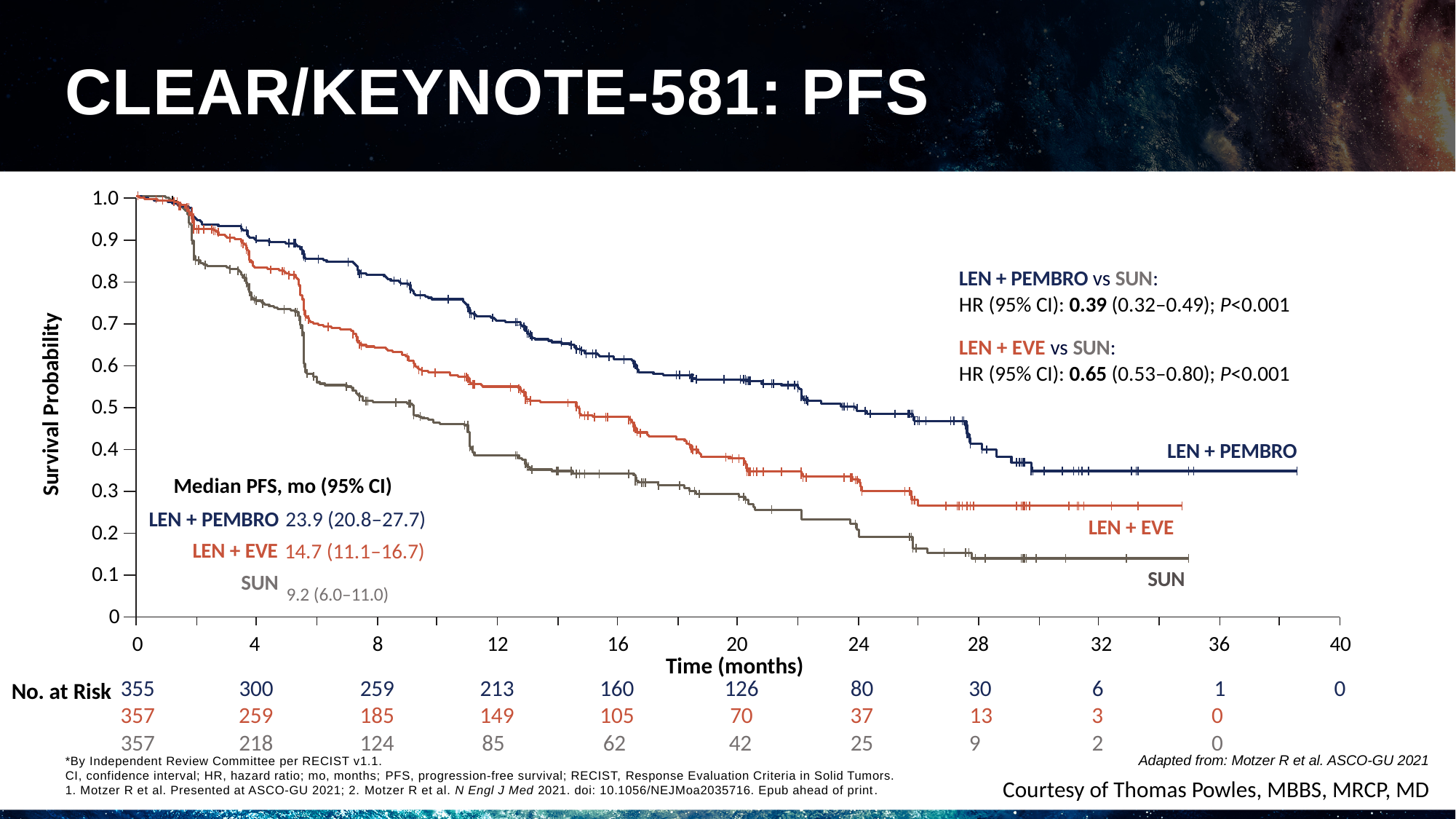

# CLEAR/KEYNOTE-581: PFS
1.0
0.9
0.8
0.7
0.6
0.5
0.4
0.3
0.2
0.1
0

SUN
9.2 (6.0–11.0)
SUN

LEN + EVE
14.7 (11.1–16.7)
LEN + EVE

LEN + PEMBRO
LEN + PEMBRO
23.9 (20.8–27.7)

LEN + PEMBRO vs SUN:
HR (95% CI): 0.39 (0.32–0.49); P<0.001
Survival Probability

LEN + EVE vs SUN:
HR (95% CI): 0.65 (0.53–0.80); P<0.001

Median PFS, mo (95% CI)

0
4
8
12
16
20
24
28
32
36
40
Time (months)
No. at Risk
| 355 |  | 300 |  | 259 |  | 213 |  | 160 |  | 126 |  | 80 |  | 30 |  | 6 |  | 1 |  | 0 |
| --- | --- | --- | --- | --- | --- | --- | --- | --- | --- | --- | --- | --- | --- | --- | --- | --- | --- | --- | --- | --- |
| 357 |  | 259 |  | 185 |  | 149 |  | 105 |  | 70 |  | 37 |  | 13 |  | 3 |  | 0 |  |  |
| 357 |  | 218 |  | 124 |  | 85 |  | 62 |  | 42 |  | 25 |  | 9 |  | 2 |  | 0 |  |  |
*By Independent Review Committee per RECIST v1.1.
CI, confidence interval; HR, hazard ratio; mo, months; PFS, progression-free survival; RECIST, Response Evaluation Criteria in Solid Tumors.
1. Motzer R et al. Presented at ASCO-GU 2021; 2. Motzer R et al. N Engl J Med 2021. doi: 10.1056/NEJMoa2035716. Epub ahead of print.
Adapted from: Motzer R et al. ASCO-GU 2021
Courtesy of Thomas Powles, MBBS, MRCP, MD